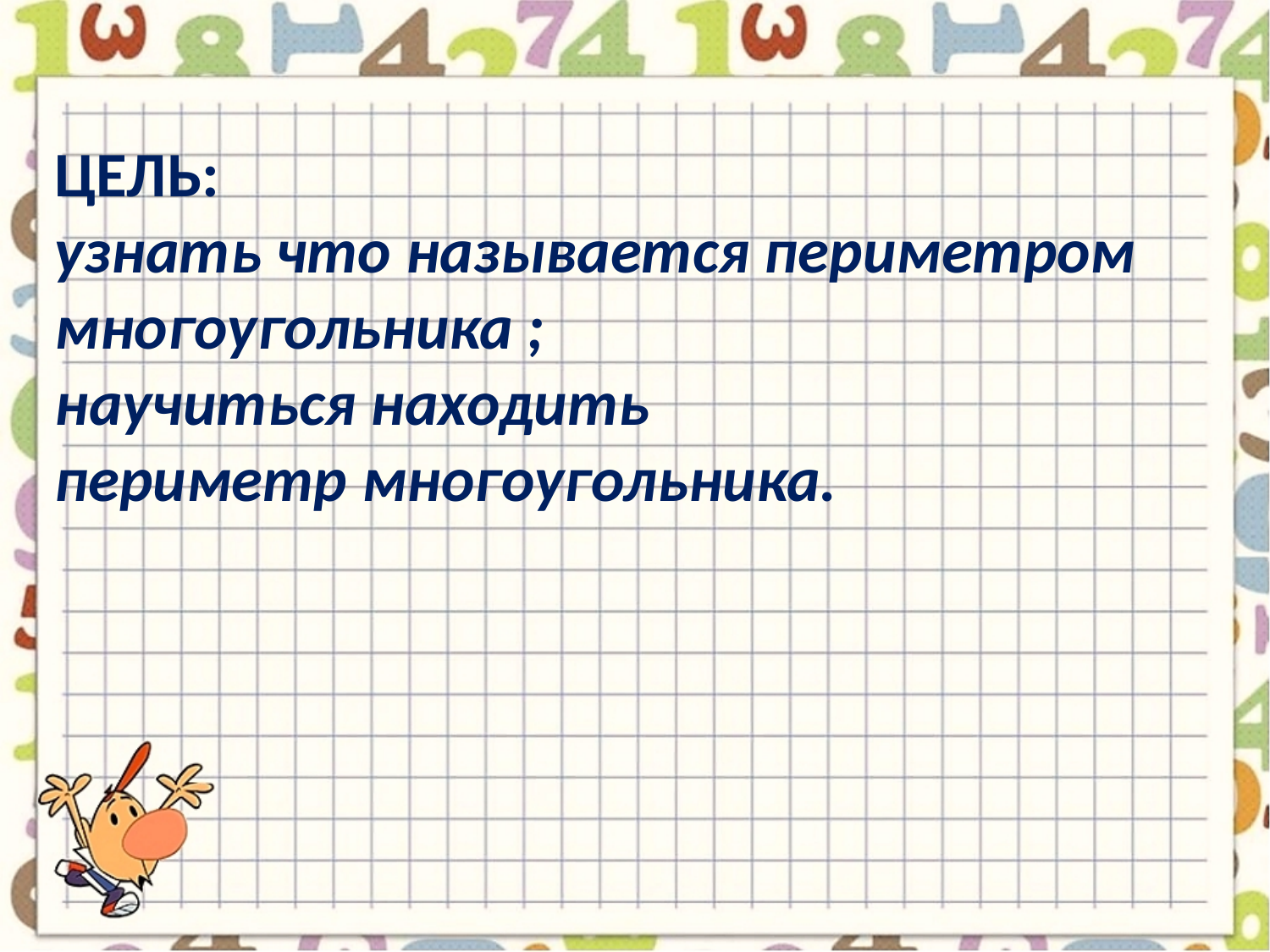

ЦЕЛЬ:
узнать что называется периметром многоугольника ;
научиться находить
периметр многоугольника.